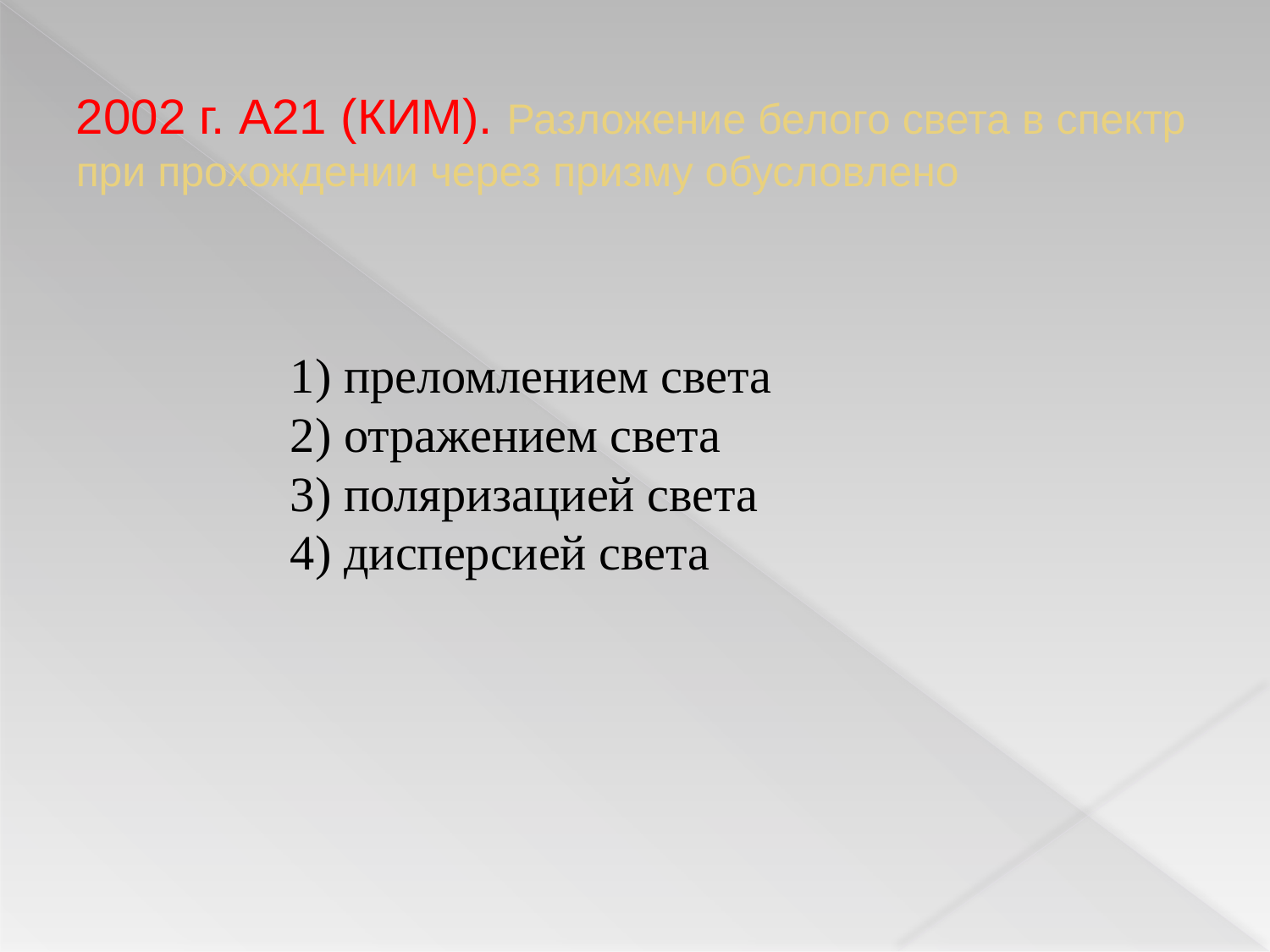

# 2002 г. А21 (КИМ). Разложение белого света в спектр при прохождении через призму обусловлено
1) преломлением света
2) отражением света
3) поляризацией света
4) дисперсией света